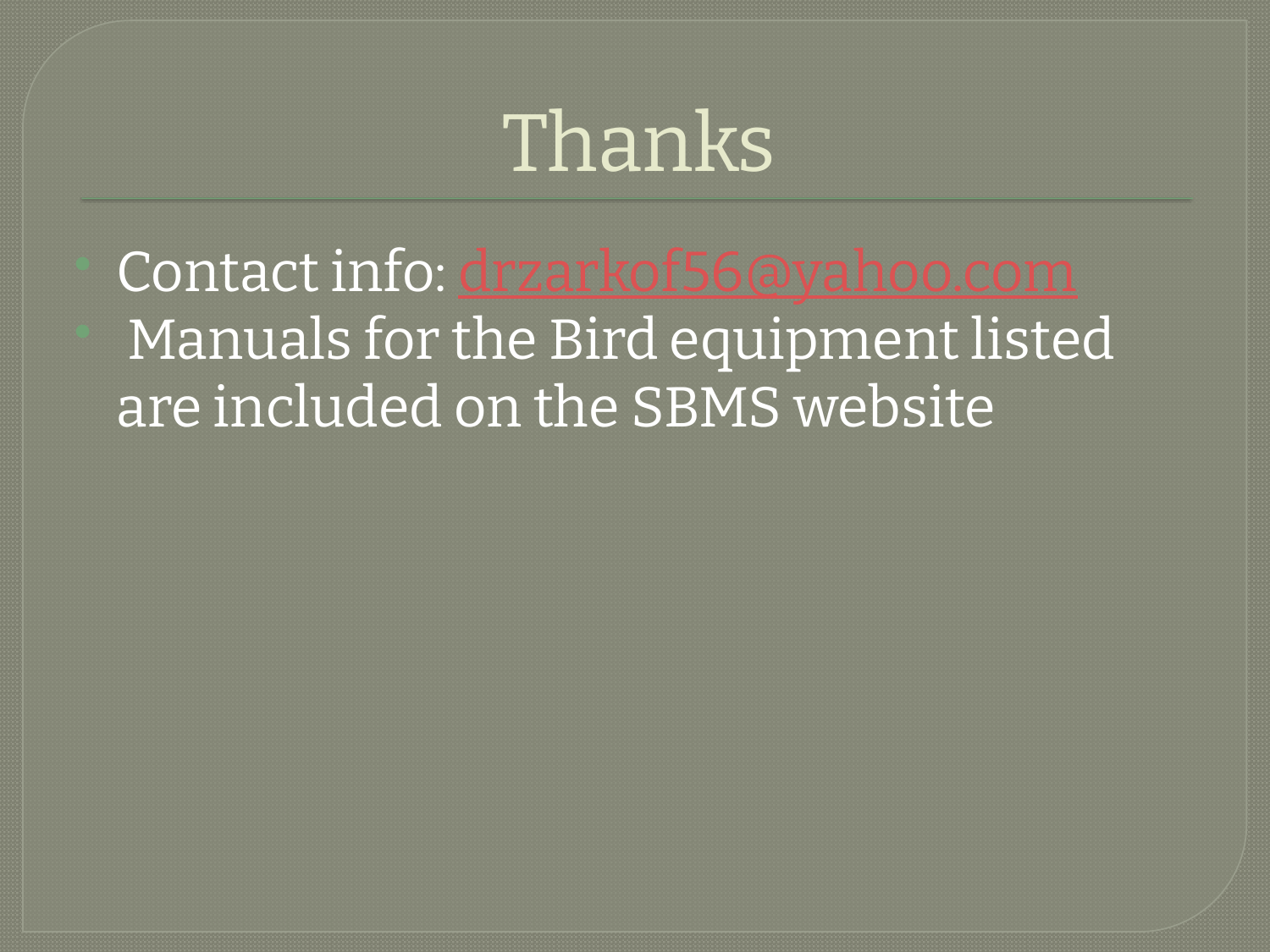

# Thanks
Contact info: drzarkof56@yahoo.com
 Manuals for the Bird equipment listed are included on the SBMS website